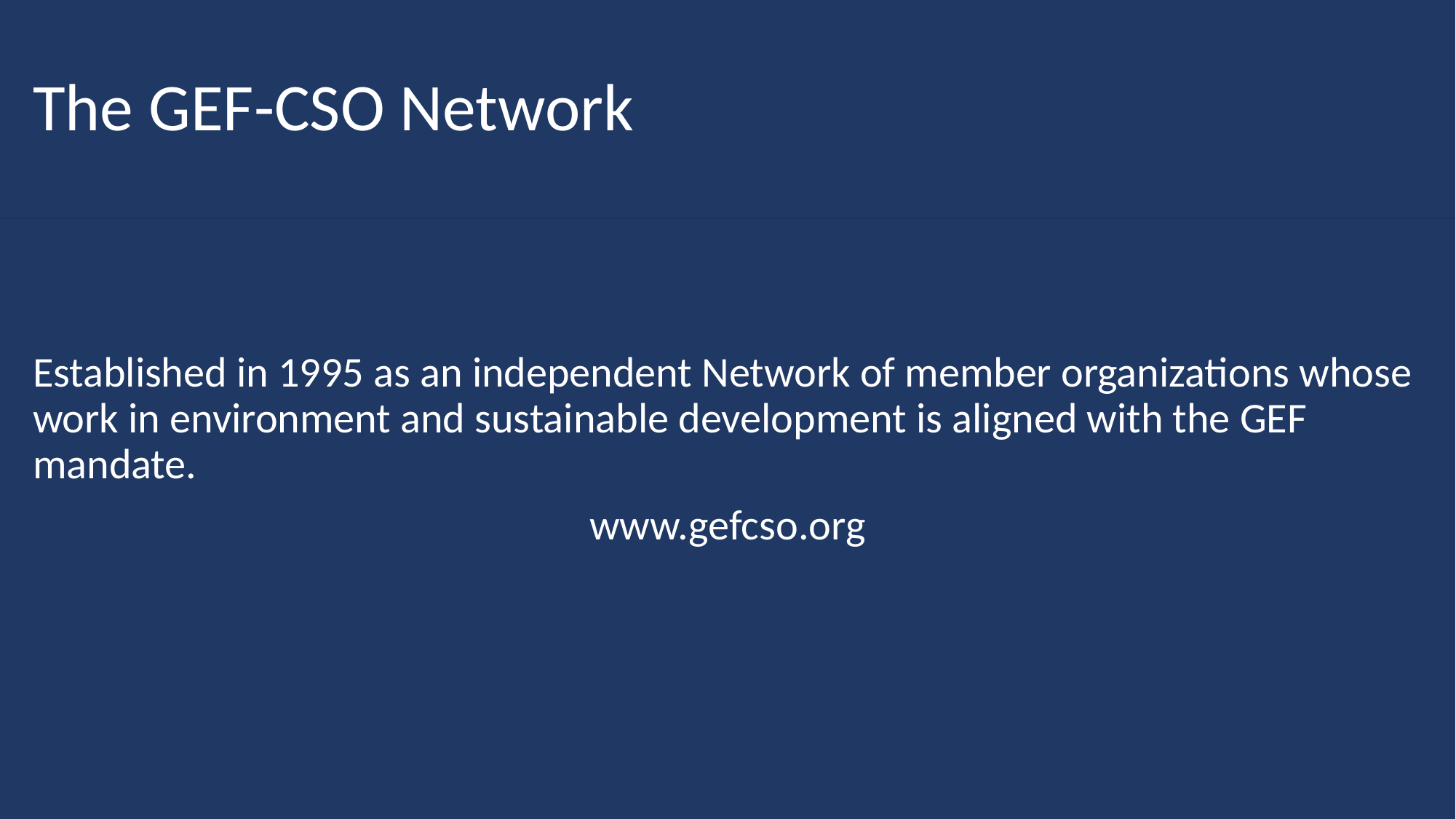

# The GEF-CSO Network

Established in 1995 as an independent Network of member organizations whose work in environment and sustainable development is aligned with the GEF mandate.
www.gefcso.org